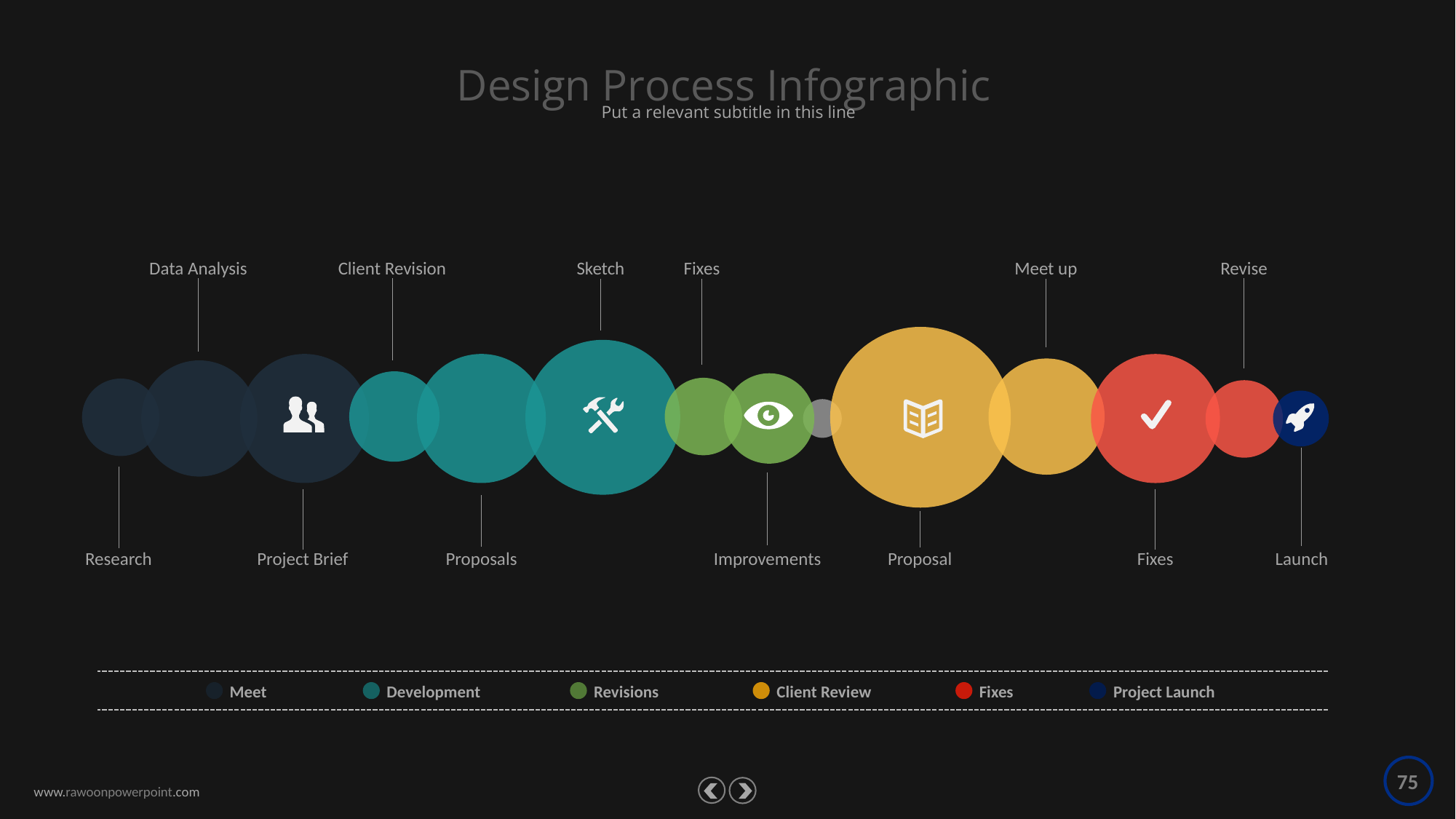

Design Process Infographic
Put a relevant subtitle in this line
Data Analysis
Client Revision
Sketch
Fixes
Meet up
Revise

Launch
Research
Improvements
Project Brief
Fixes
Proposals
Proposal
Meet

Development

Revisions

Client Review

Fixes

Project Launch

75